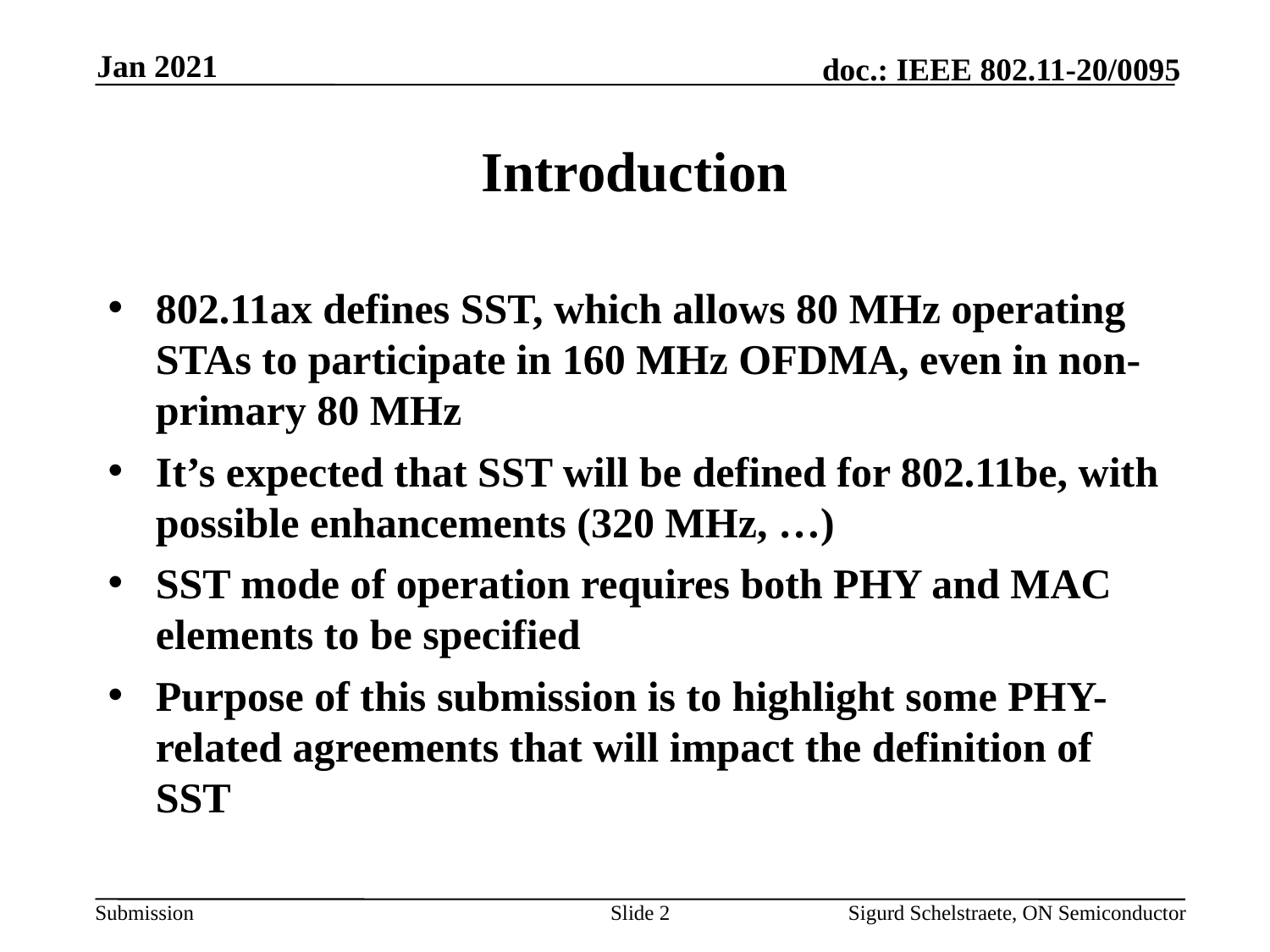

Jan 2021
# Introduction
802.11ax defines SST, which allows 80 MHz operating STAs to participate in 160 MHz OFDMA, even in non-primary 80 MHz
It’s expected that SST will be defined for 802.11be, with possible enhancements (320 MHz, …)
SST mode of operation requires both PHY and MAC elements to be specified
Purpose of this submission is to highlight some PHY-related agreements that will impact the definition of SST
Slide 2
Sigurd Schelstraete, ON Semiconductor